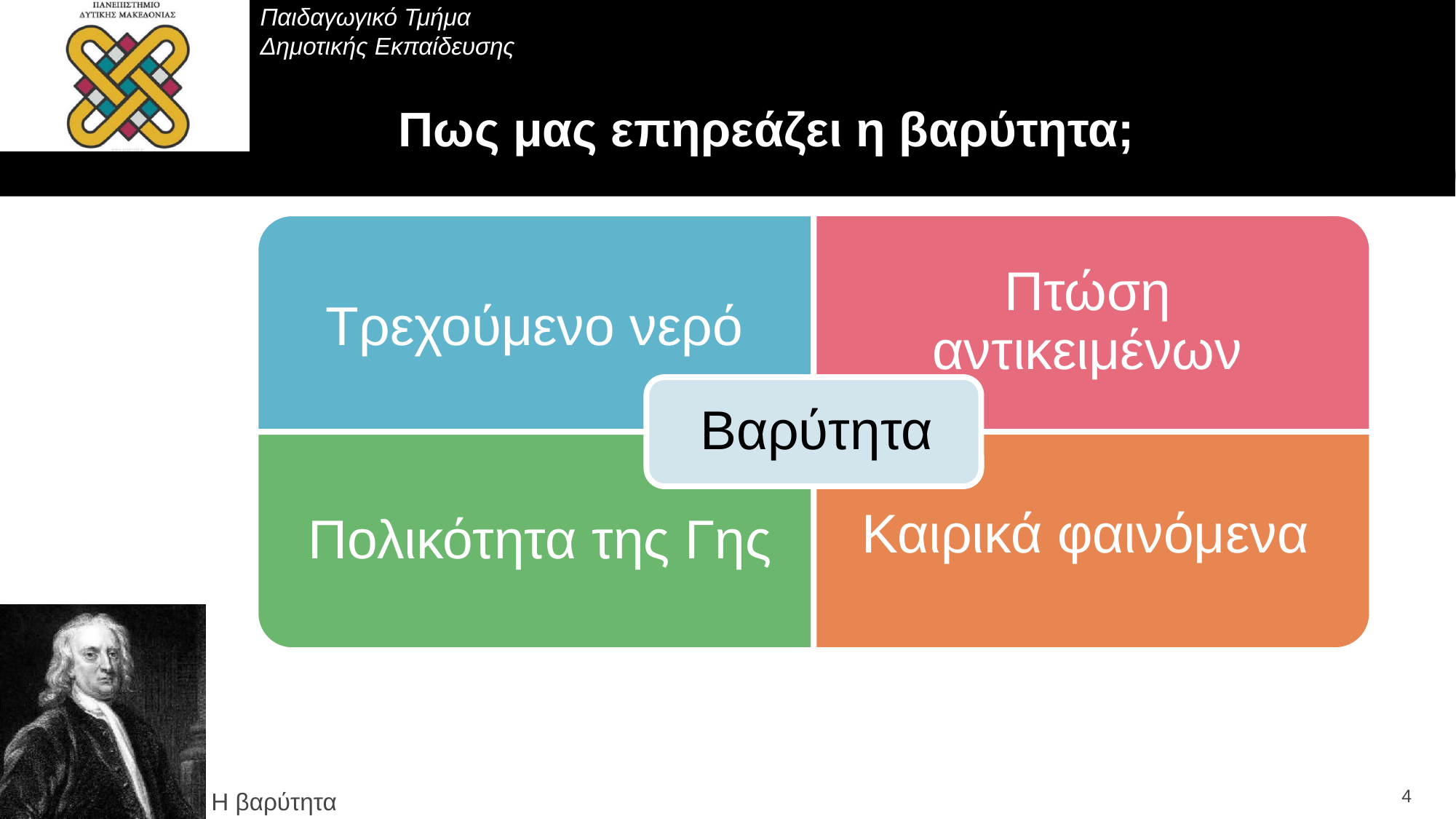

# Πως μας επηρεάζει η βαρύτητα;
Τρεχούμενο νερό
Πτώση αντικειμένων
Πολικότητα της Γης
Καιρικά φαινόμενα
Βαρύτητα
4
Η βαρύτητα